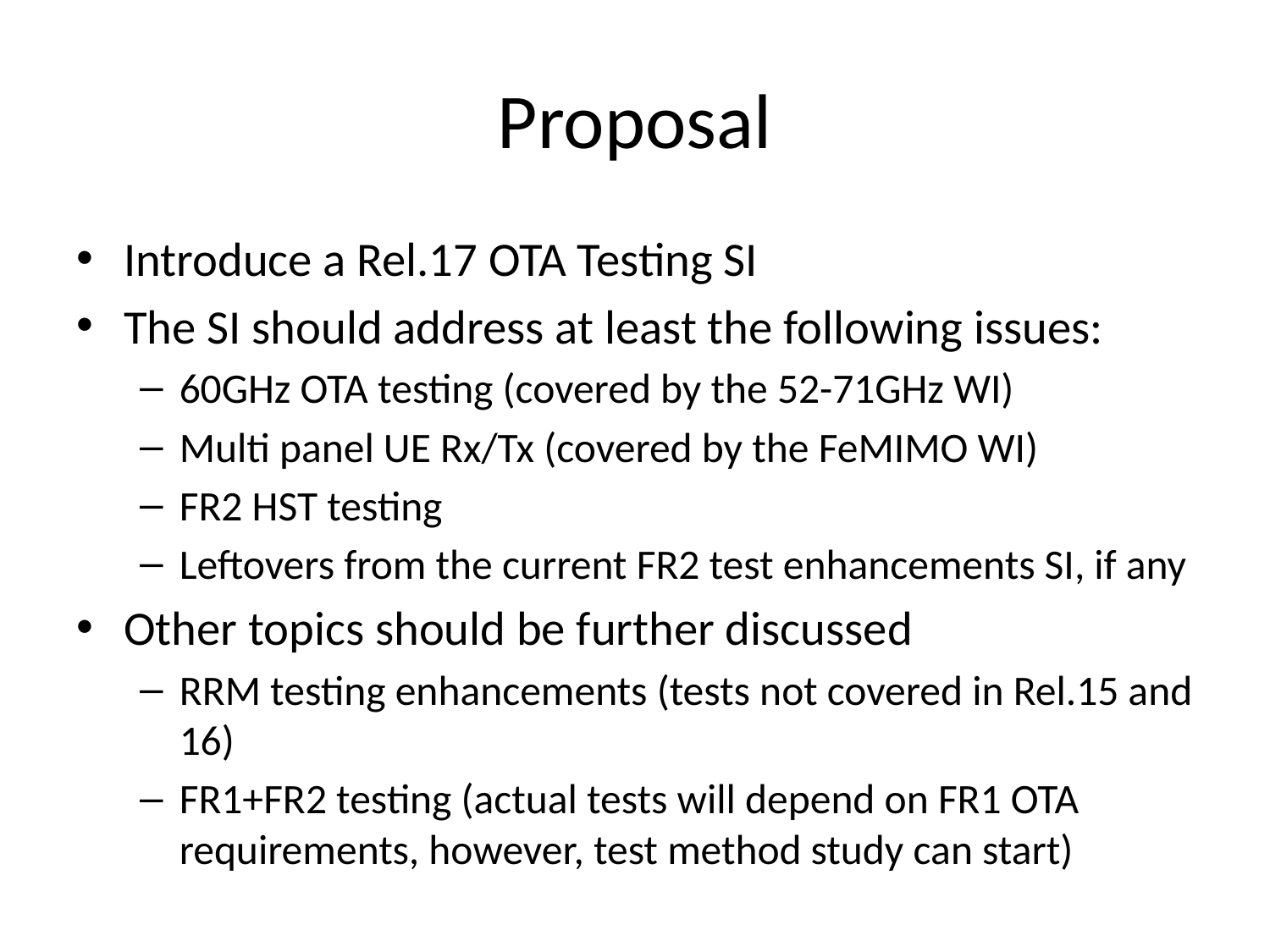

# Proposal
Introduce a Rel.17 OTA Testing SI
The SI should address at least the following issues:
60GHz OTA testing (covered by the 52-71GHz WI)
Multi panel UE Rx/Tx (covered by the FeMIMO WI)
FR2 HST testing
Leftovers from the current FR2 test enhancements SI, if any
Other topics should be further discussed
RRM testing enhancements (tests not covered in Rel.15 and 16)
FR1+FR2 testing (actual tests will depend on FR1 OTA requirements, however, test method study can start)